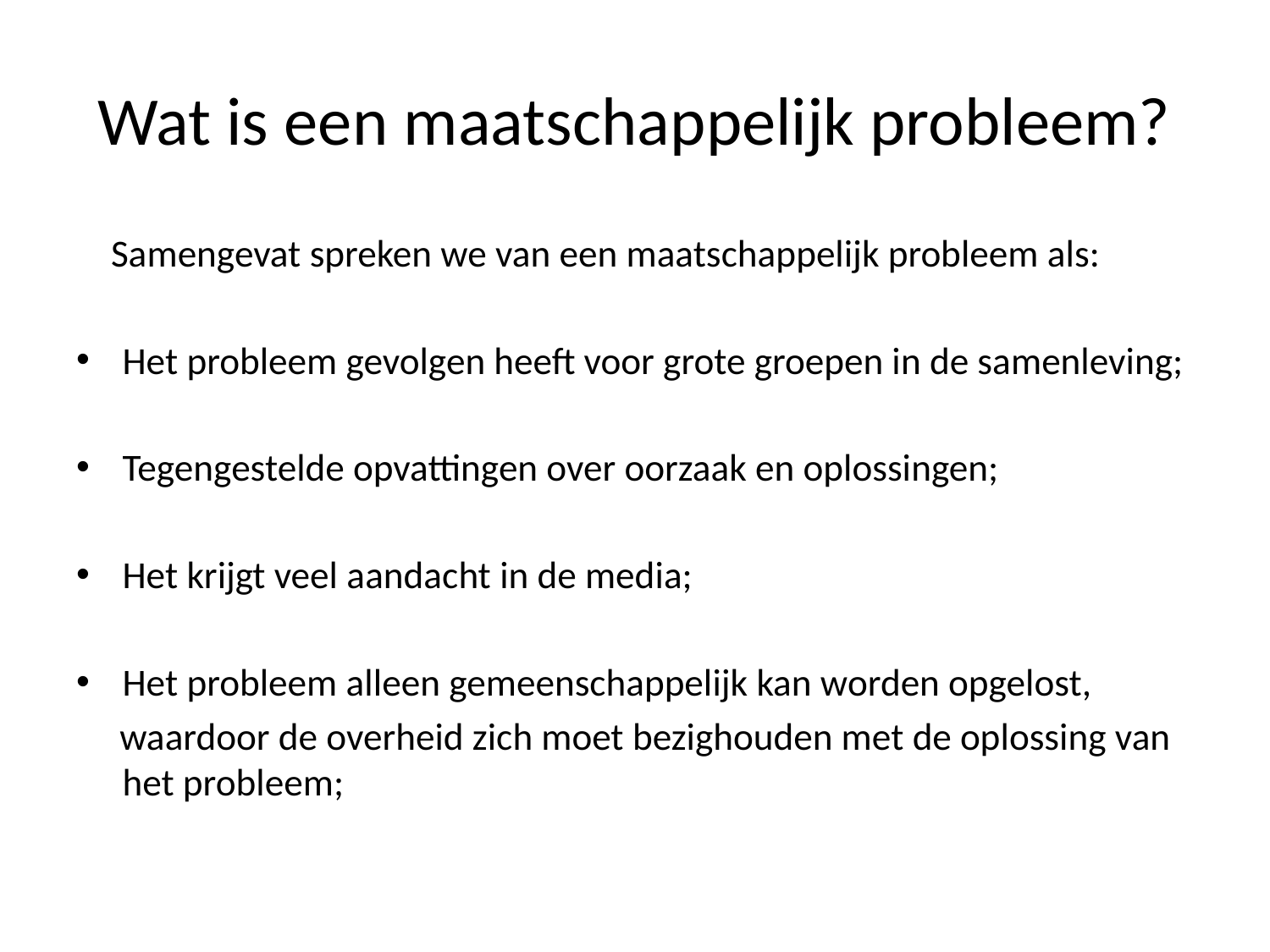

# Wat is een maatschappelijk probleem?
    Samengevat spreken we van een maatschappelijk probleem als:

Het probleem gevolgen heeft voor grote groepen in de samenleving;

Tegengestelde opvattingen over oorzaak en oplossingen;

Het krijgt veel aandacht in de media;

Het probleem alleen gemeenschappelijk kan worden opgelost,
     waardoor de overheid zich moet bezighouden met de oplossing van het probleem;